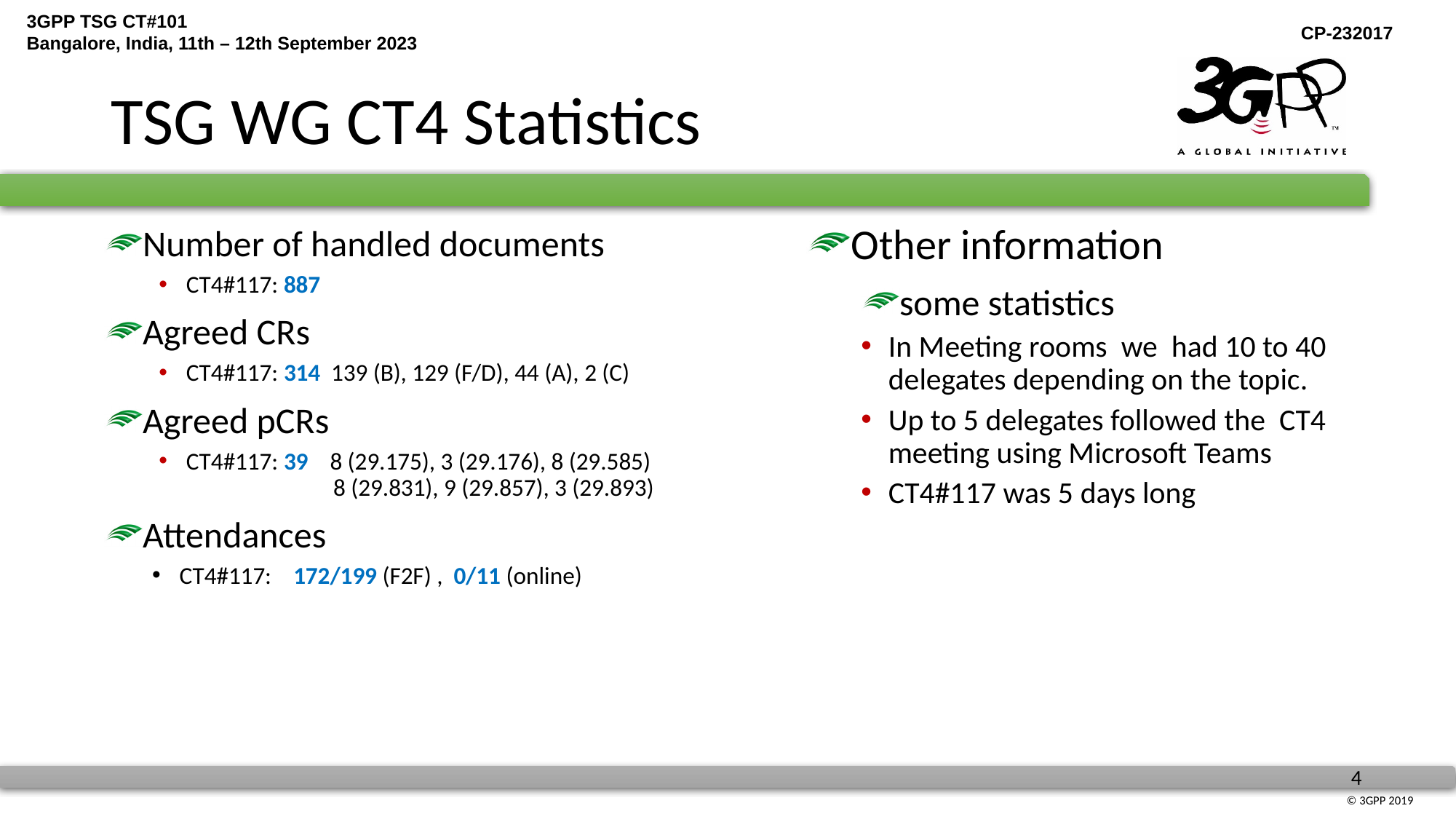

# TSG WG CT4 Statistics
Other information
some statistics
In Meeting rooms  we  had 10 to 40 delegates depending on the topic.
Up to 5 delegates followed the  CT4 meeting using Microsoft Teams
CT4#117 was 5 days long

Number of handled documents
CT4#117: 887
Agreed CRs
CT4#117: 314  139 (B), 129 (F/D), 44 (A), 2 (C)
Agreed pCRs
CT4#117: 39    8 (29.175), 3 (29.176), 8 (29.585)
                           8 (29.831), 9 (29.857), 3 (29.893)
Attendances
CT4#117:    172/199 (F2F) ,  0/11 (online)